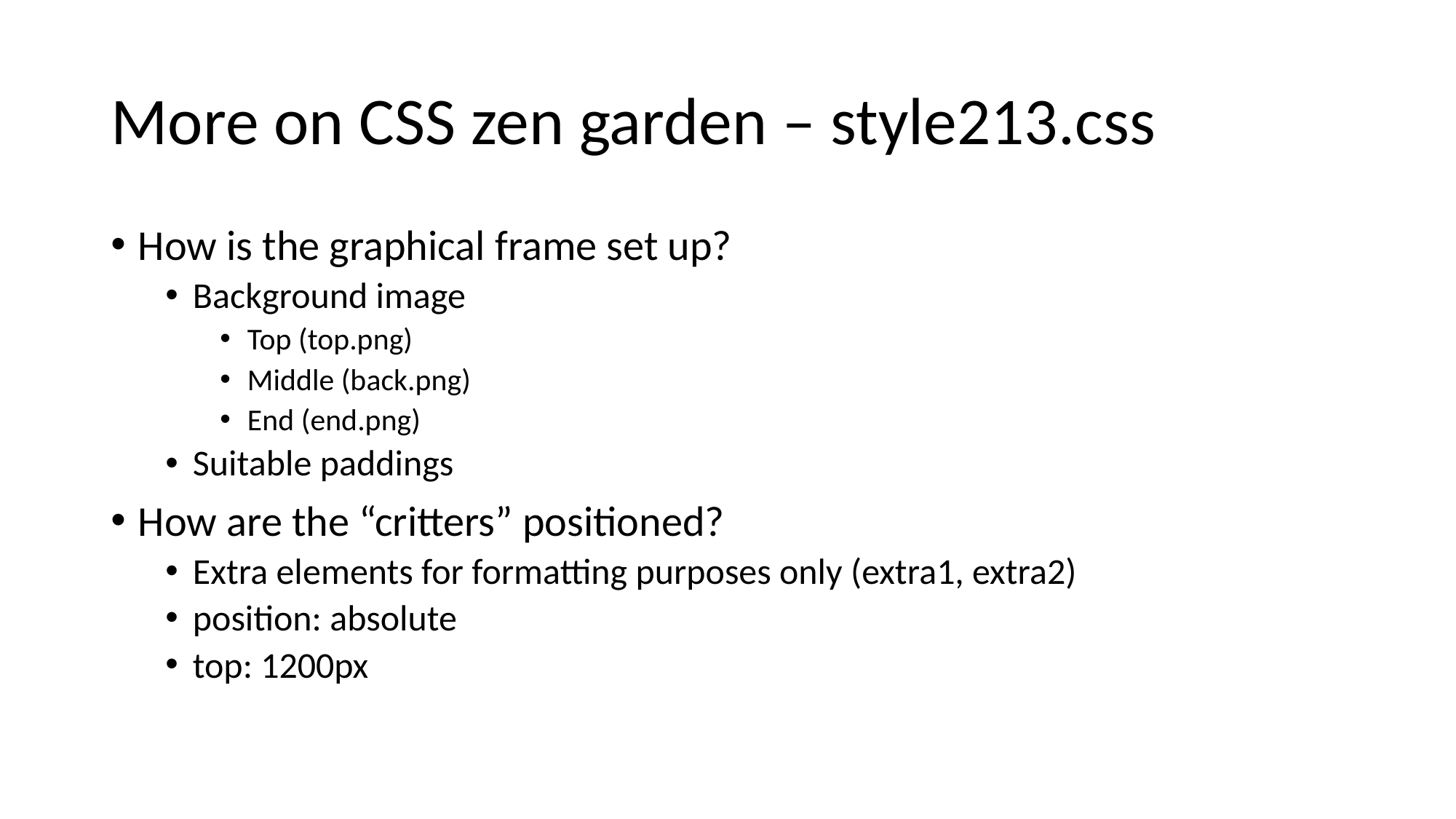

# More on CSS zen garden – style213.css
How is the graphical frame set up?
Background image
Top (top.png)
Middle (back.png)
End (end.png)
Suitable paddings
How are the “critters” positioned?
Extra elements for formatting purposes only (extra1, extra2)
position: absolute
top: 1200px